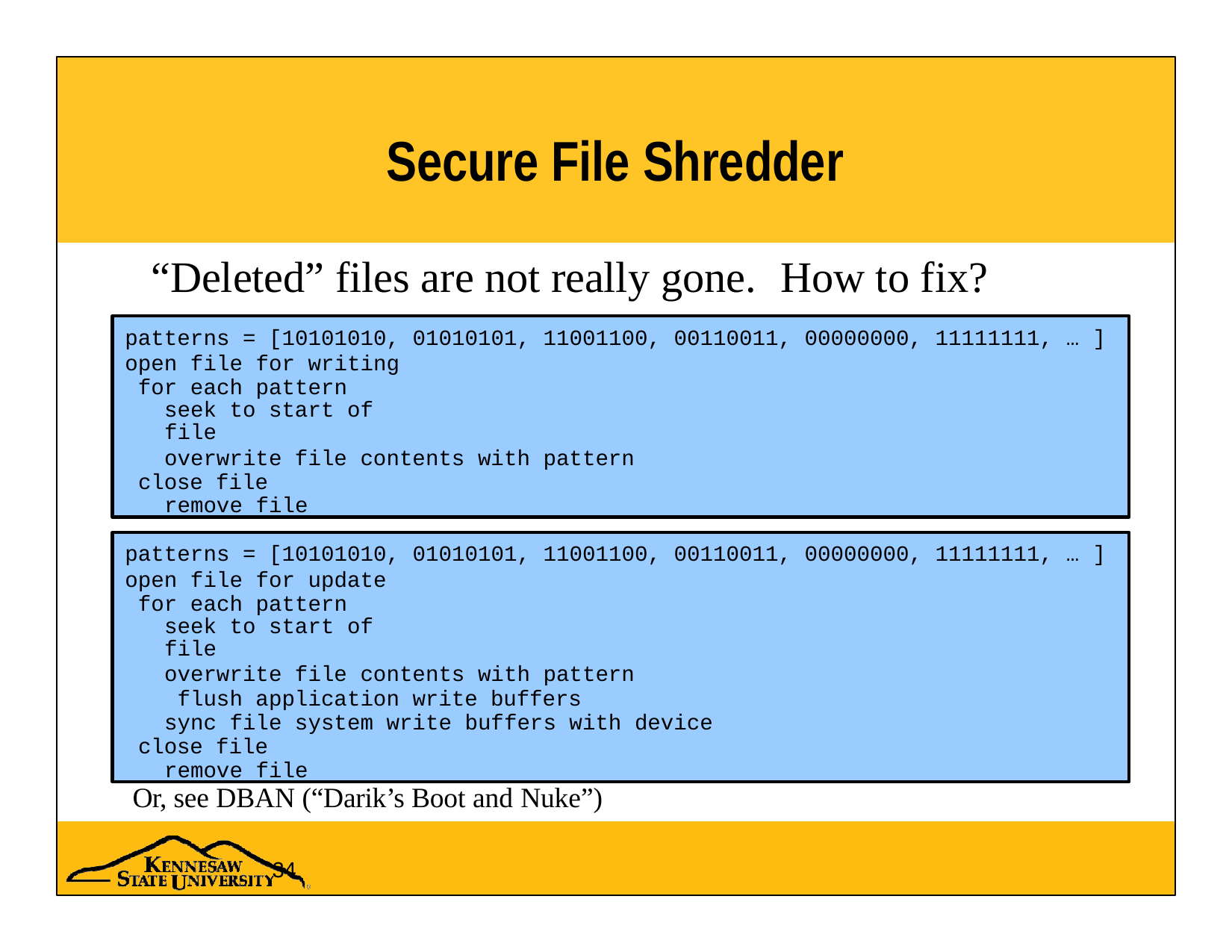

# Secure File Shredder
“Deleted” files are not really gone.	How to fix?
patterns = [10101010, 01010101, 11001100, 00110011, 00000000, 11111111, … ]
open file for writing  for each pattern
seek to start of file
overwrite file contents with pattern  close file
remove file
patterns = [10101010, 01010101, 11001100, 00110011, 00000000, 11111111, … ]
open file for update  for each pattern
seek to start of file
overwrite file contents with pattern  flush application write buffers
sync file system write buffers with device  close file
remove file
Or, see DBAN (“Darik’s Boot and Nuke”)

34